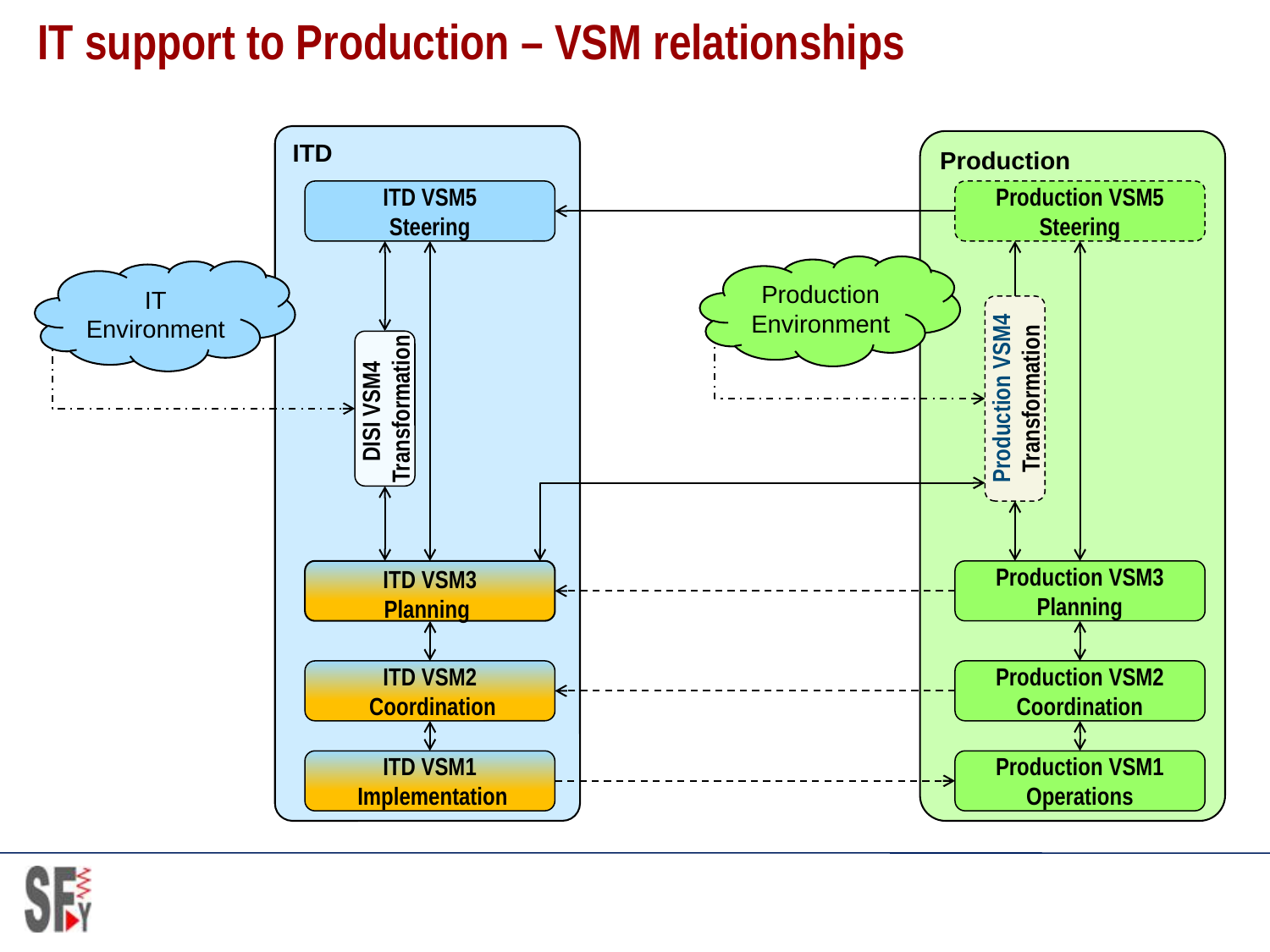

# IT support to Production – VSM relationships
ITD
Production
ITD VSM5
Steering
Production VSM5
Steering
Production
Environment
IT
Environment
Production VSM4
Transformation

DISI VSM4
Transformation
ITD VSM3
Planning

Production VSM3
Planning
ITD VSM2
 Coordination
Production VSM2
Coordination
ITD VSM1
 Implementation
Production VSM1
Operations